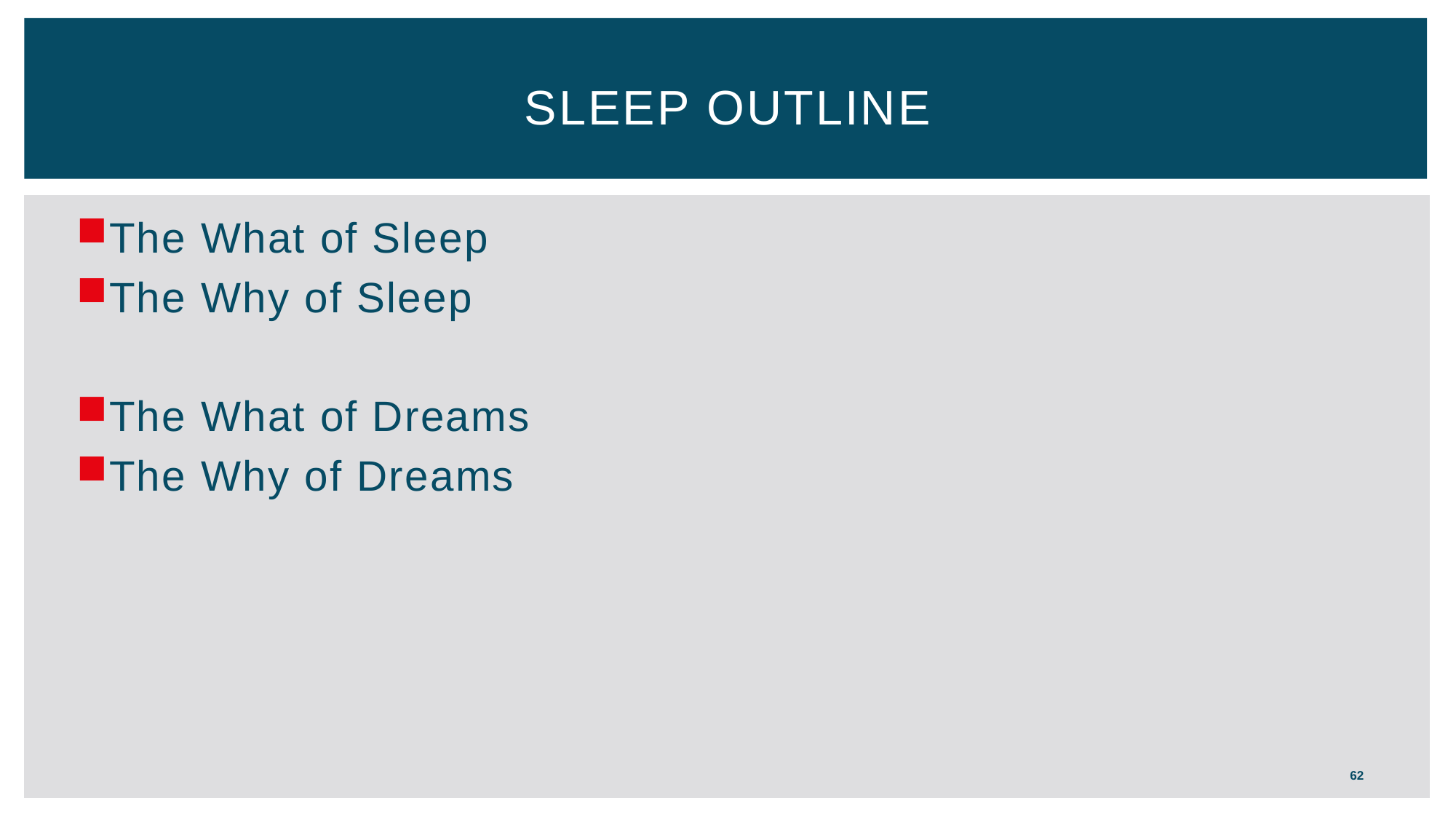

# Sleep Outline
The What of Sleep
The Why of Sleep

The What of Dreams
The Why of Dreams

62